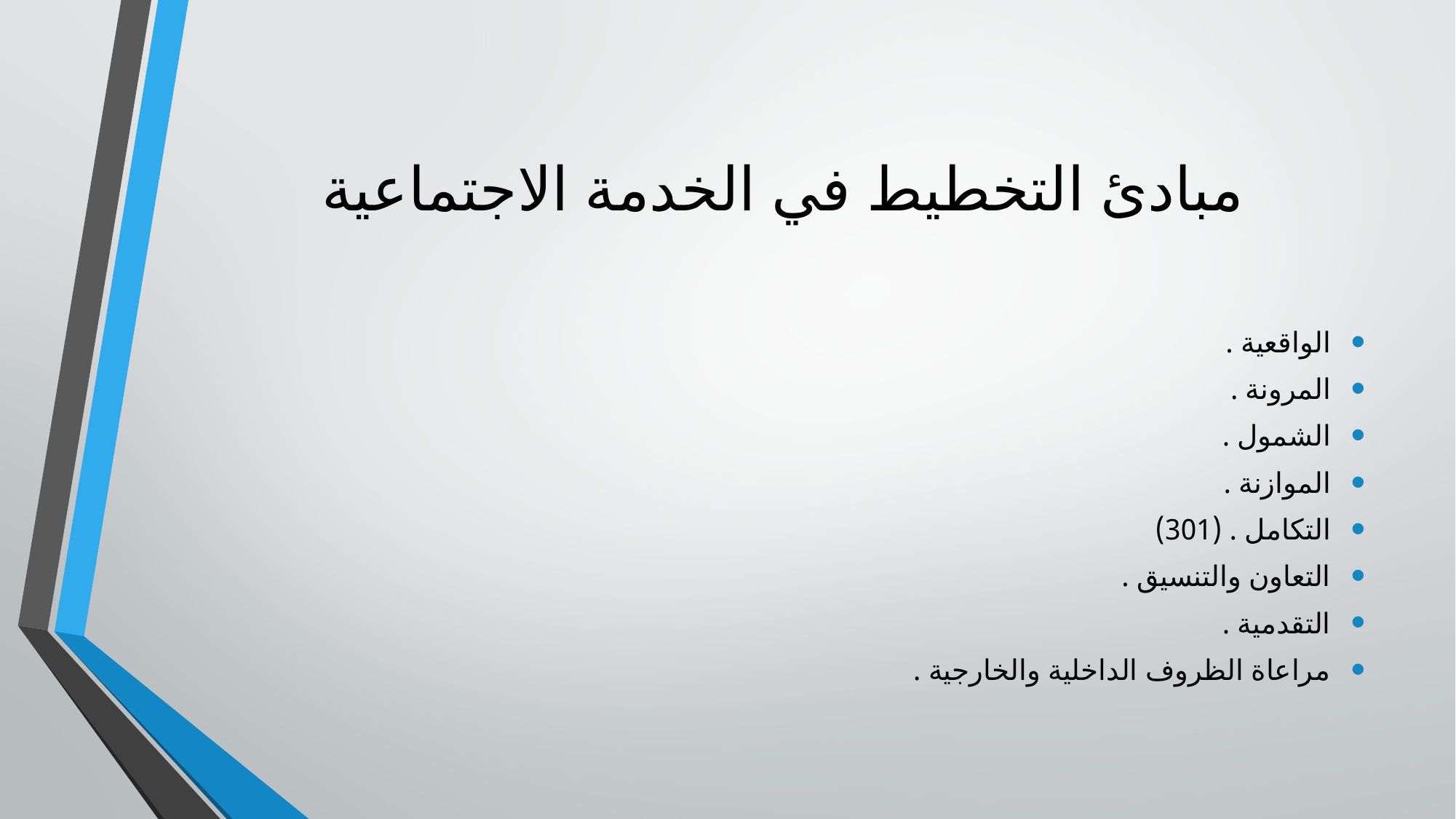

# مبادئ التخطيط في الخدمة الاجتماعية
الواقعية .
المرونة .
الشمول .
الموازنة .
التكامل . (301)
التعاون والتنسيق .
التقدمية .
مراعاة الظروف الداخلية والخارجية .